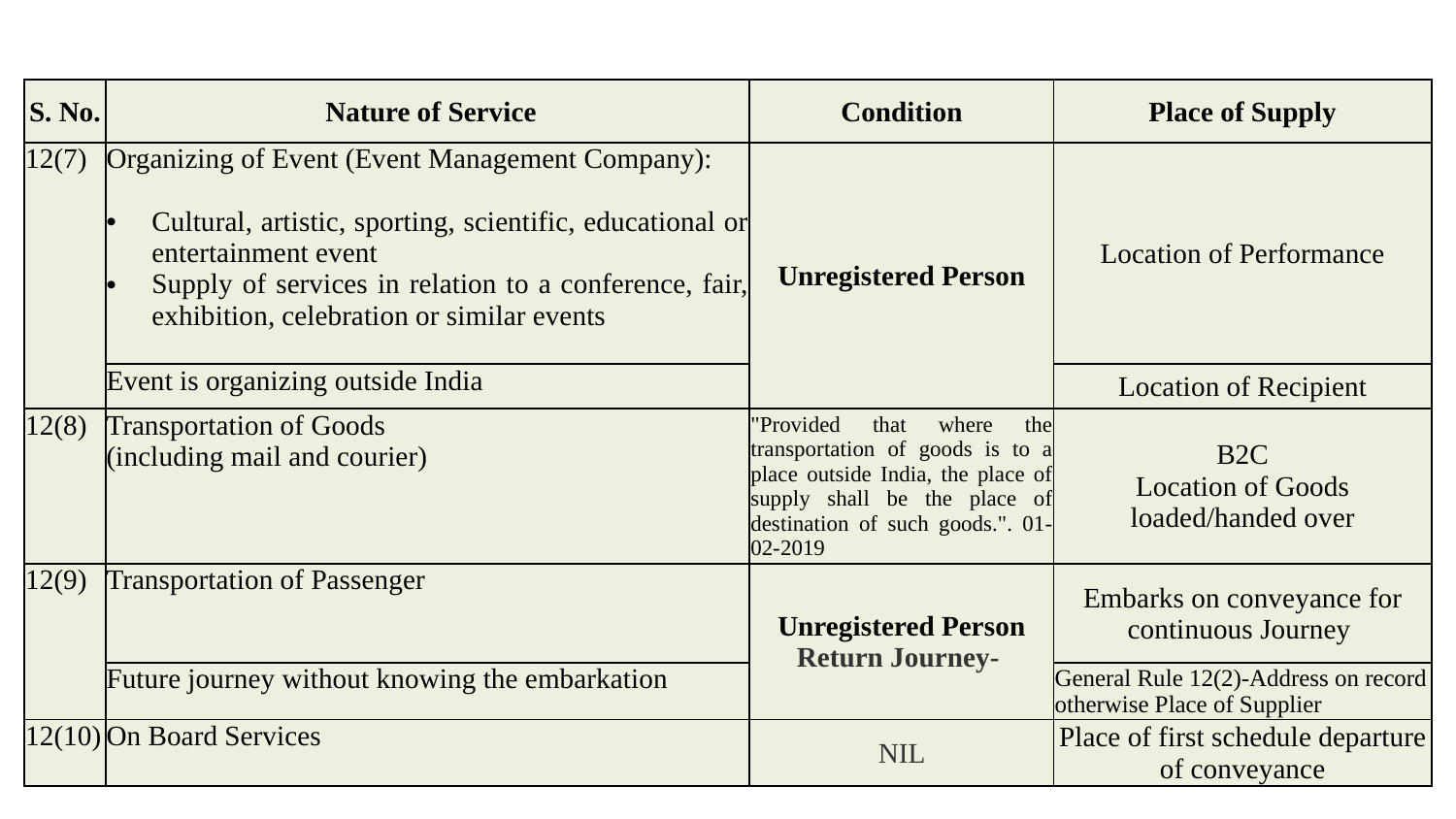

# Sec.12 ……….Place of Supply
| S. No. | Nature of Service | Condition | Place of Supply |
| --- | --- | --- | --- |
| 12(7) | Organizing of Event (Event Management Company): Cultural, artistic, sporting, scientific, educational or entertainment event Supply of services in relation to a conference, fair, exhibition, celebration or similar events | Unregistered Person | Location of Performance |
|  | Event is organizing outside India |  | Location of Recipient |
| 12(8) | Transportation of Goods (including mail and courier) | "Provided that where the transportation of goods is to a place outside India, the place of supply shall be the place of destination of such goods.". 01-02-2019 | B2C Location of Goods loaded/handed over |
| 12(9) | Transportation of Passenger | Unregistered Person Return Journey- | Embarks on conveyance for continuous Journey |
|  | Future journey without knowing the embarkation |  | General Rule 12(2)-Address on record otherwise Place of Supplier |
| 12(10) | On Board Services | NIL | Place of first schedule departure of conveyance |